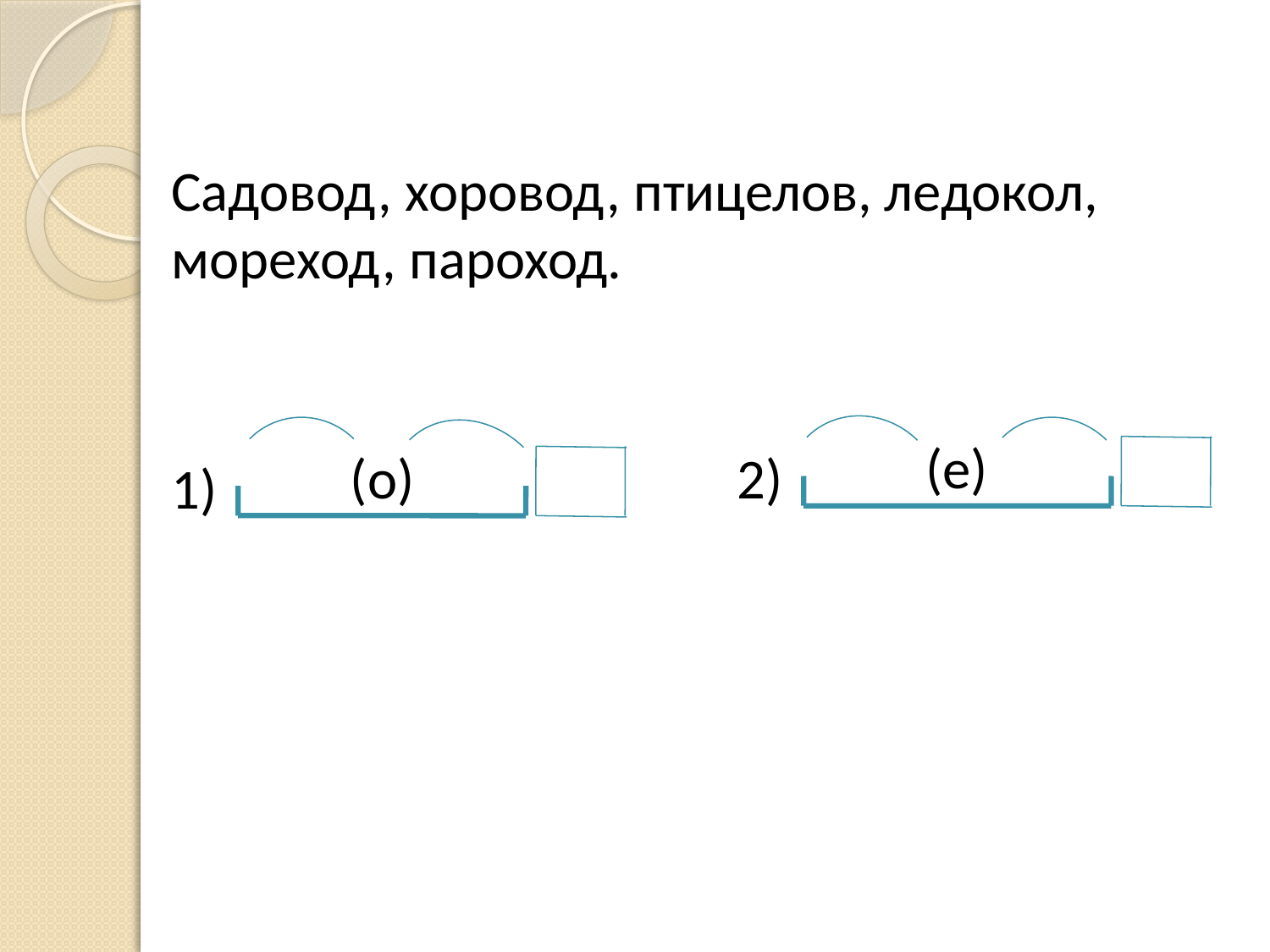

Садовод, хоровод, птицелов, ледокол, мореход, пароход.

(е)
(о)
2)
1)